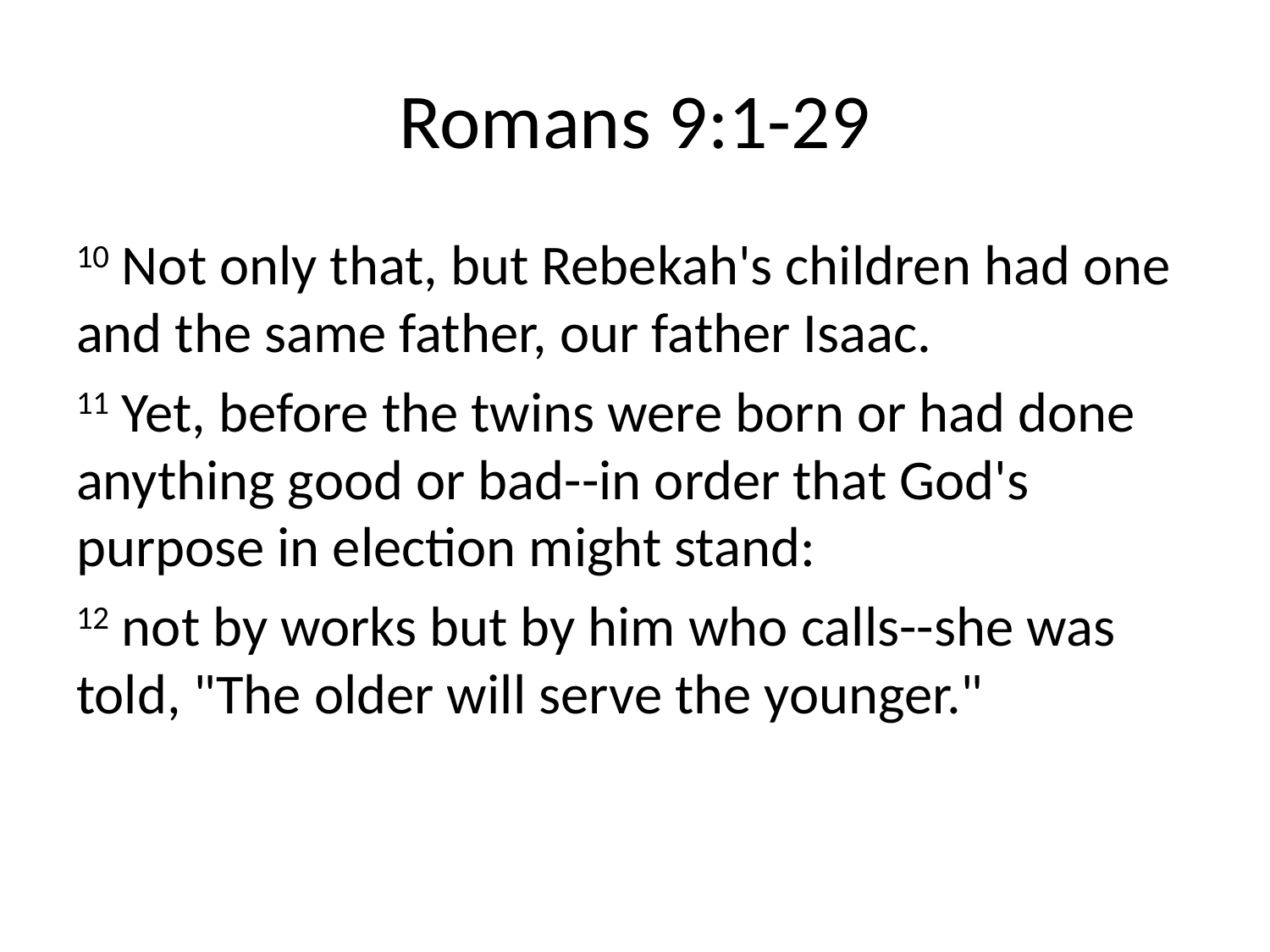

# Romans 9:1-29
10 Not only that, but Rebekah's children had one and the same father, our father Isaac.
11 Yet, before the twins were born or had done anything good or bad--in order that God's purpose in election might stand:
12 not by works but by him who calls--she was told, "The older will serve the younger."